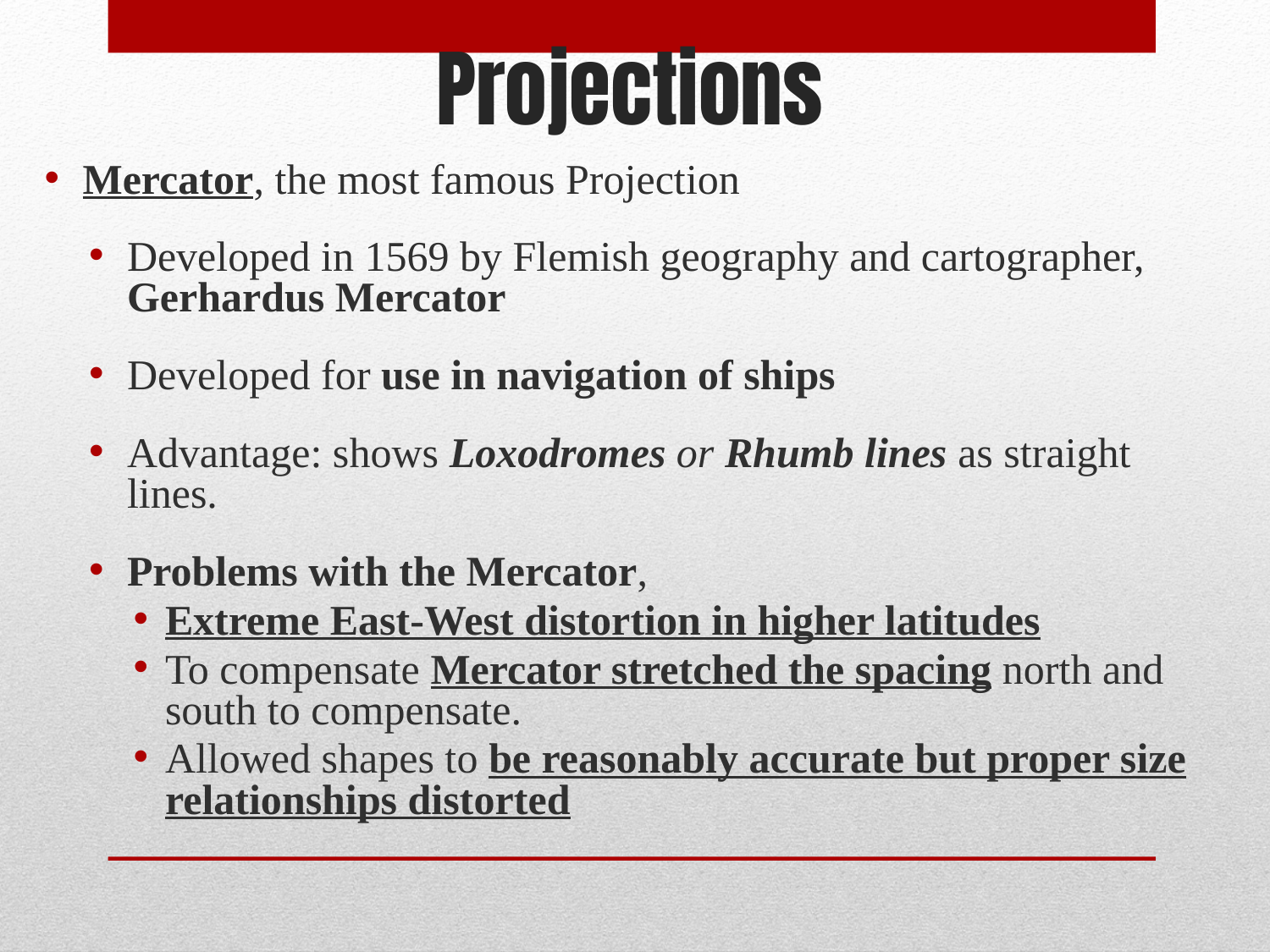

Projections
Mercator, the most famous Projection

Developed in 1569 by Flemish geography and cartographer, Gerhardus Mercator

Developed for use in navigation of ships

Advantage: shows Loxodromes or Rhumb lines as straight lines.

Problems with the Mercator,
Extreme East-West distortion in higher latitudes
To compensate Mercator stretched the spacing north and south to compensate.
Allowed shapes to be reasonably accurate but proper size relationships distorted